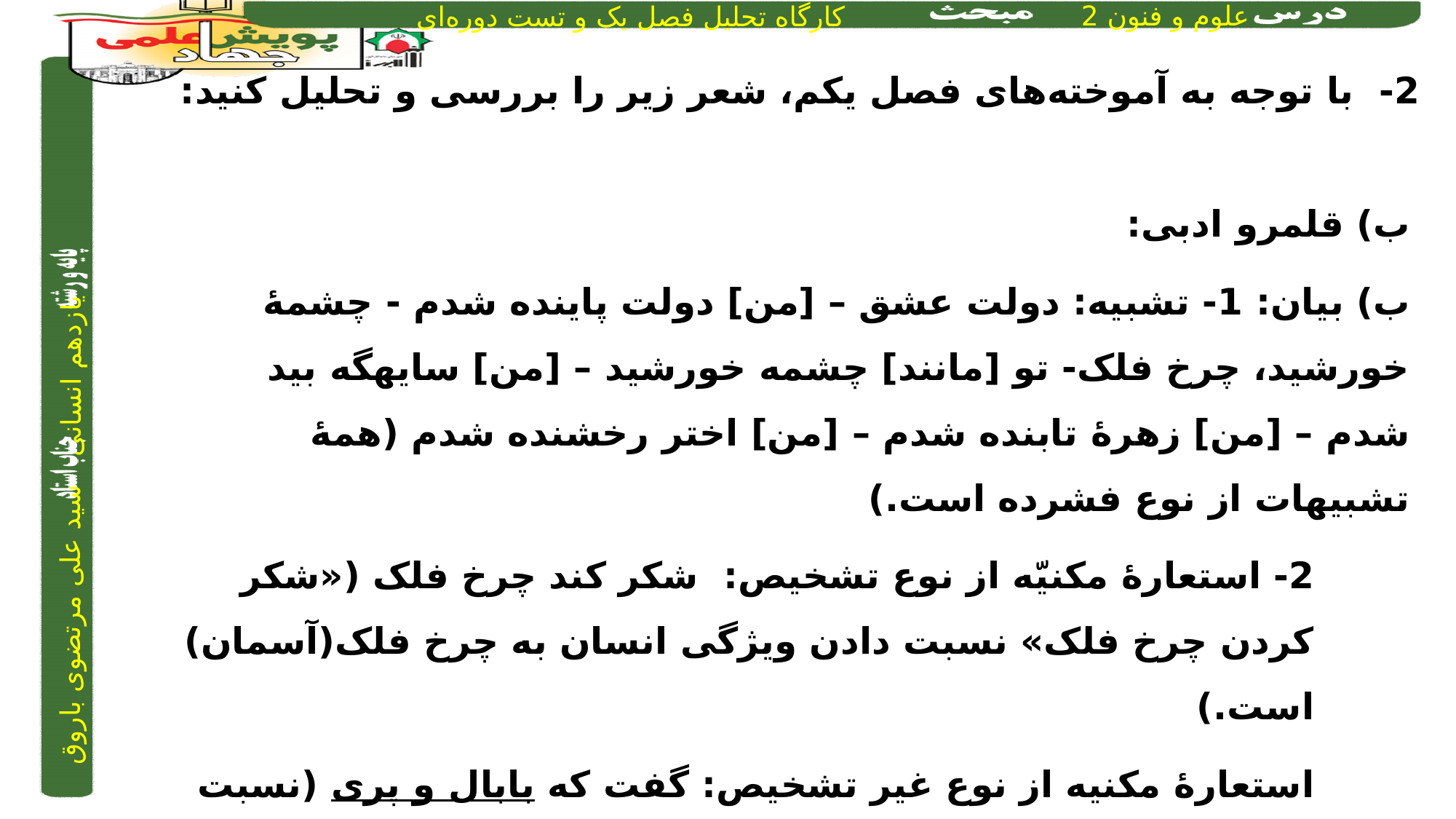

2-  با توجه به آموخته‌های فصل یکم، شعر زیر را بررسی و تحلیل کنید:
ب) قلمرو ادبی:
ب) بیان: 1- تشبیه: دولت عشق – [من] دولت پاینده شدم - چشمۀ خورشید، چرخ فلک- تو [مانند] چشمه خورشید – [من] سایه­گه بید شدم – [من] زهرۀ تابنده شدم – [من] اختر رخشنده شدم (همۀ تشبیهات از نوع فشرده است.)
2- استعارۀ مکنیّه از نوع تشخیص:  شکر کند چرخ فلک («شکر کردن چرخ فلک» نسبت دادن ویژگی انسان به چرخ فلک(آسمان) است.)
استعارۀ مکنیه از نوع غیر تشخیص: گفت که بابال و پری (نسبت دادن «بال و پر» پرنده به انسان استعارۀ مکنیه از نوع غیرتشخیص است.)